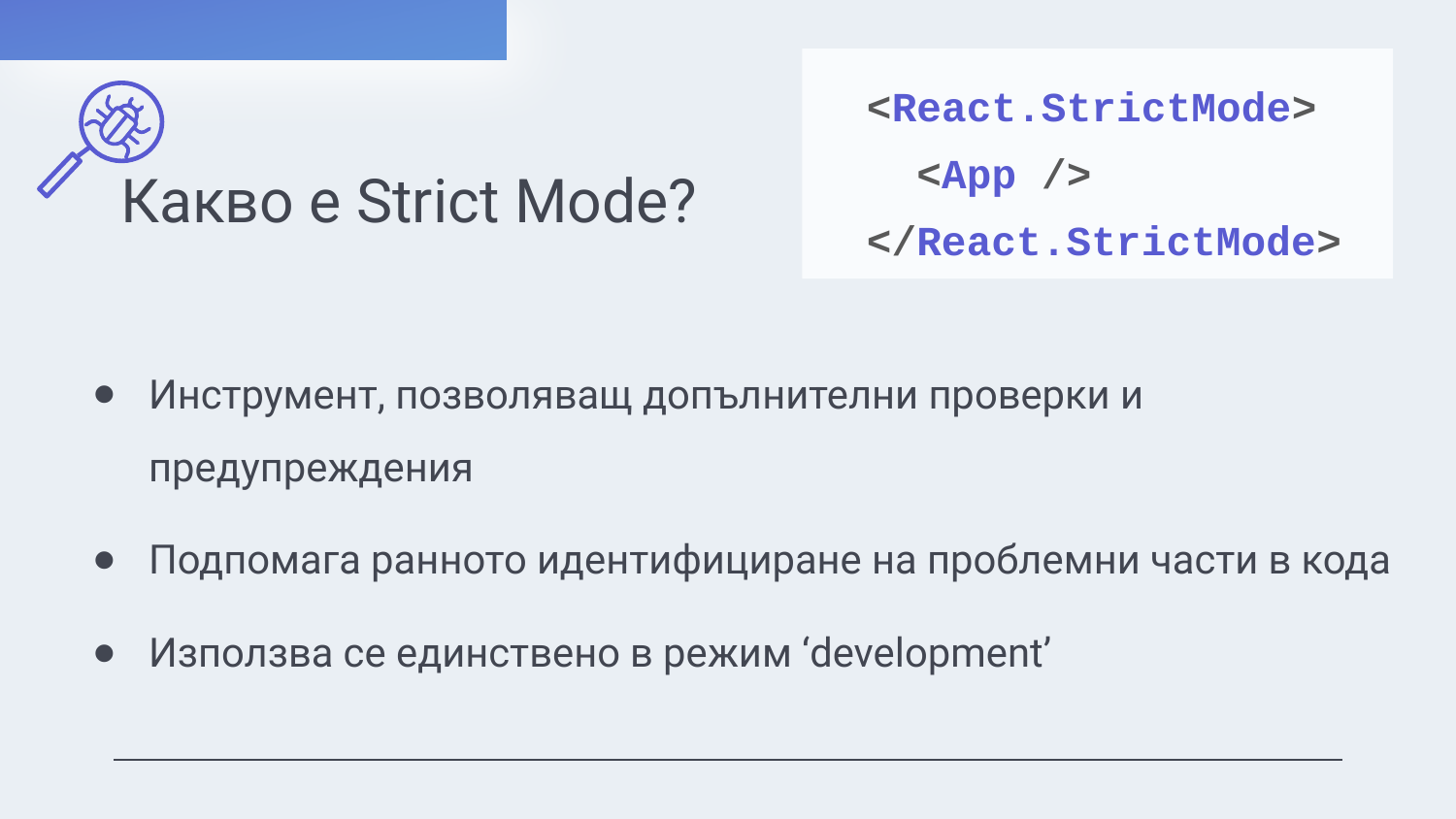

<React.StrictMode>
    <App />
  </React.StrictMode>

Какво е Strict Mode?

Инструмент, позволяващ допълнителни проверки и предупреждения
Подпомага ранното идентифициране на проблемни части в кода
Използва се единствено в режим ‘development’